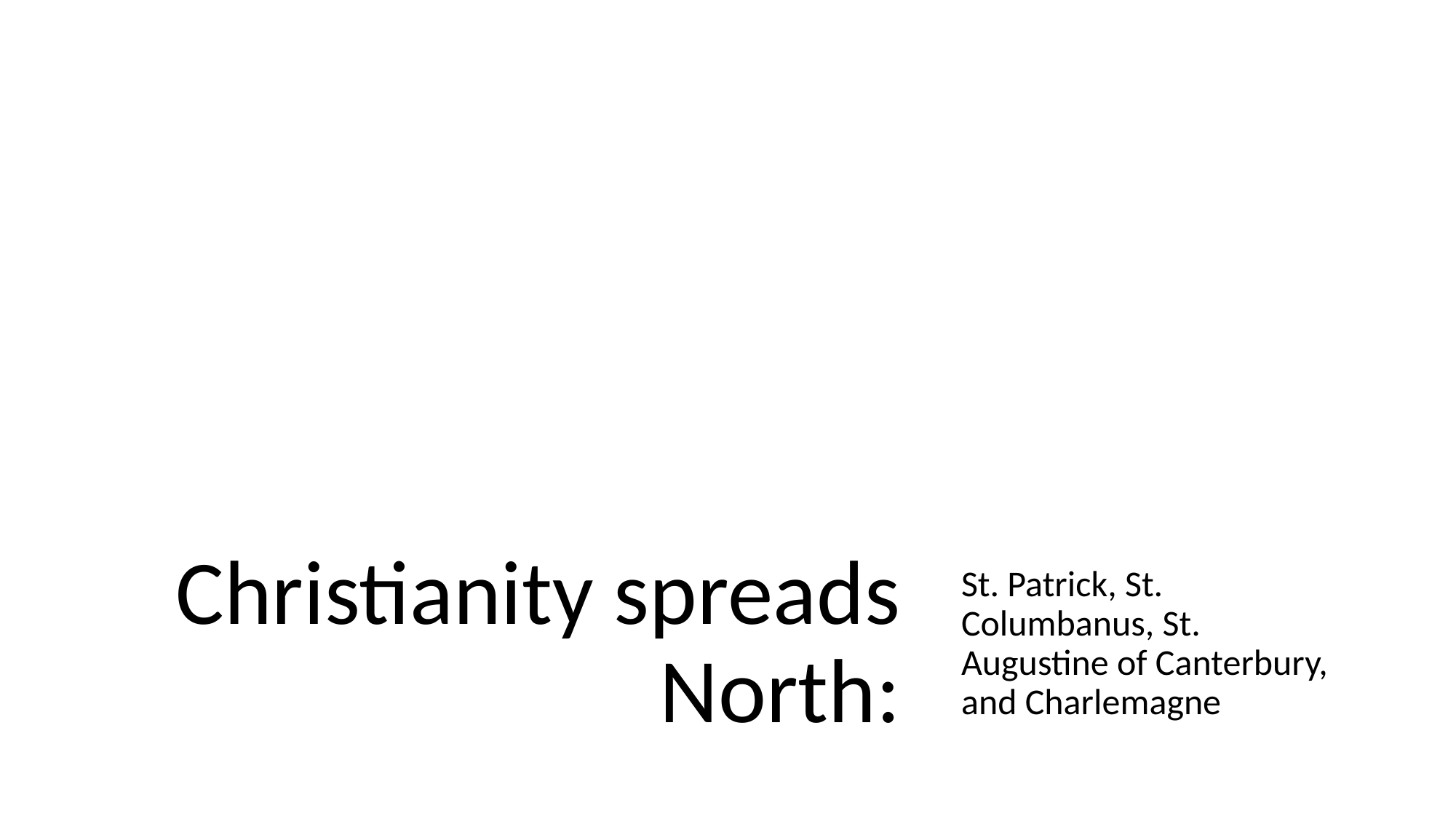

# Christianity spreads North:
St. Patrick, St. Columbanus, St. Augustine of Canterbury, and Charlemagne